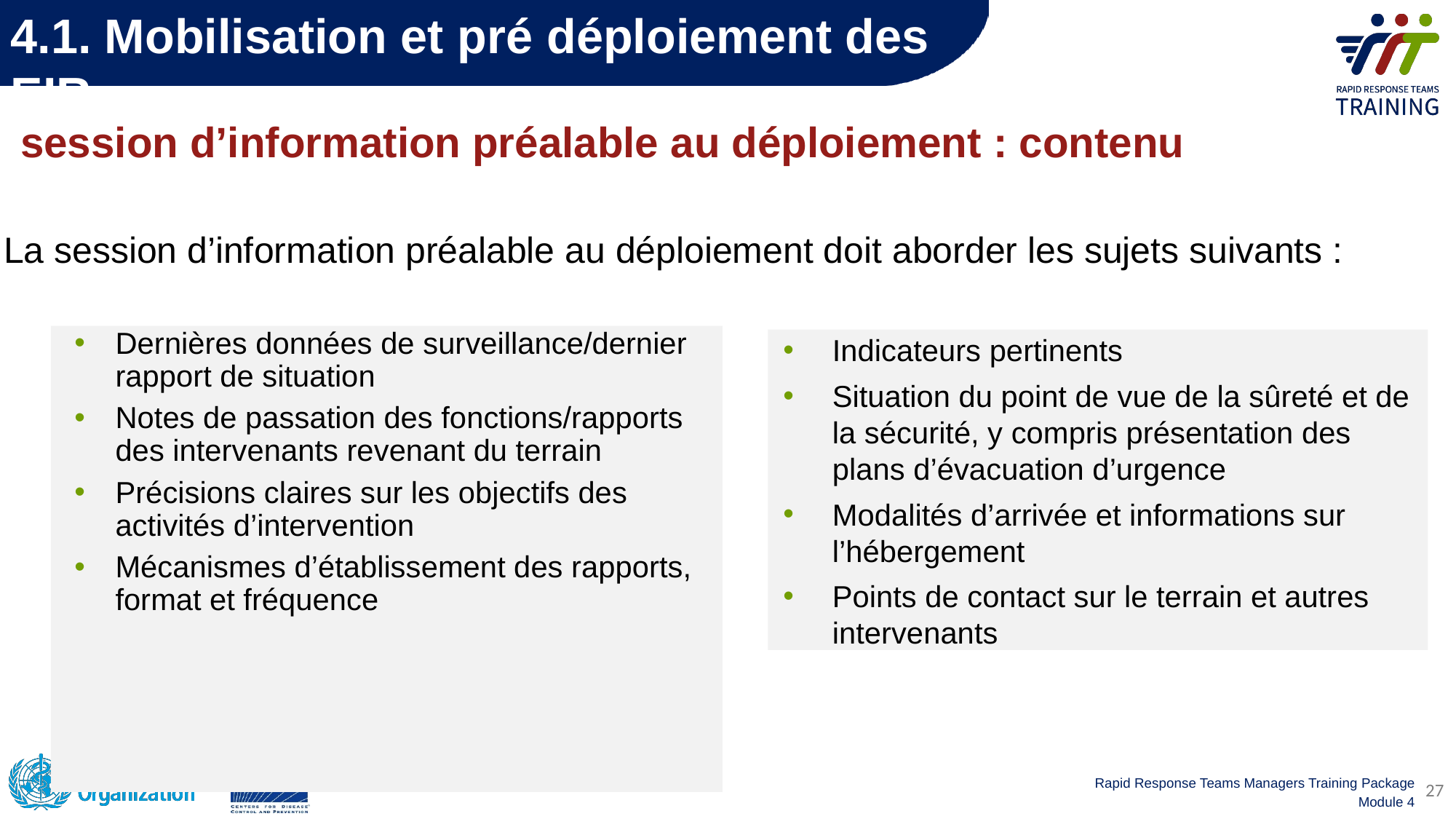

4.1. Mobilisation et pré déploiement des EIR
# session d’information préalable au déploiement : contenu
La session d’information préalable au déploiement doit aborder les sujets suivants :
Dernières données de surveillance/dernier rapport de situation
Notes de passation des fonctions/rapports des intervenants revenant du terrain
Précisions claires sur les objectifs des activités d’intervention
Mécanismes d’établissement des rapports, format et fréquence
Indicateurs pertinents
Situation du point de vue de la sûreté et de la sécurité, y compris présentation des plans d’évacuation d’urgence
Modalités d’arrivée et informations sur l’hébergement
Points de contact sur le terrain et autres intervenants
27